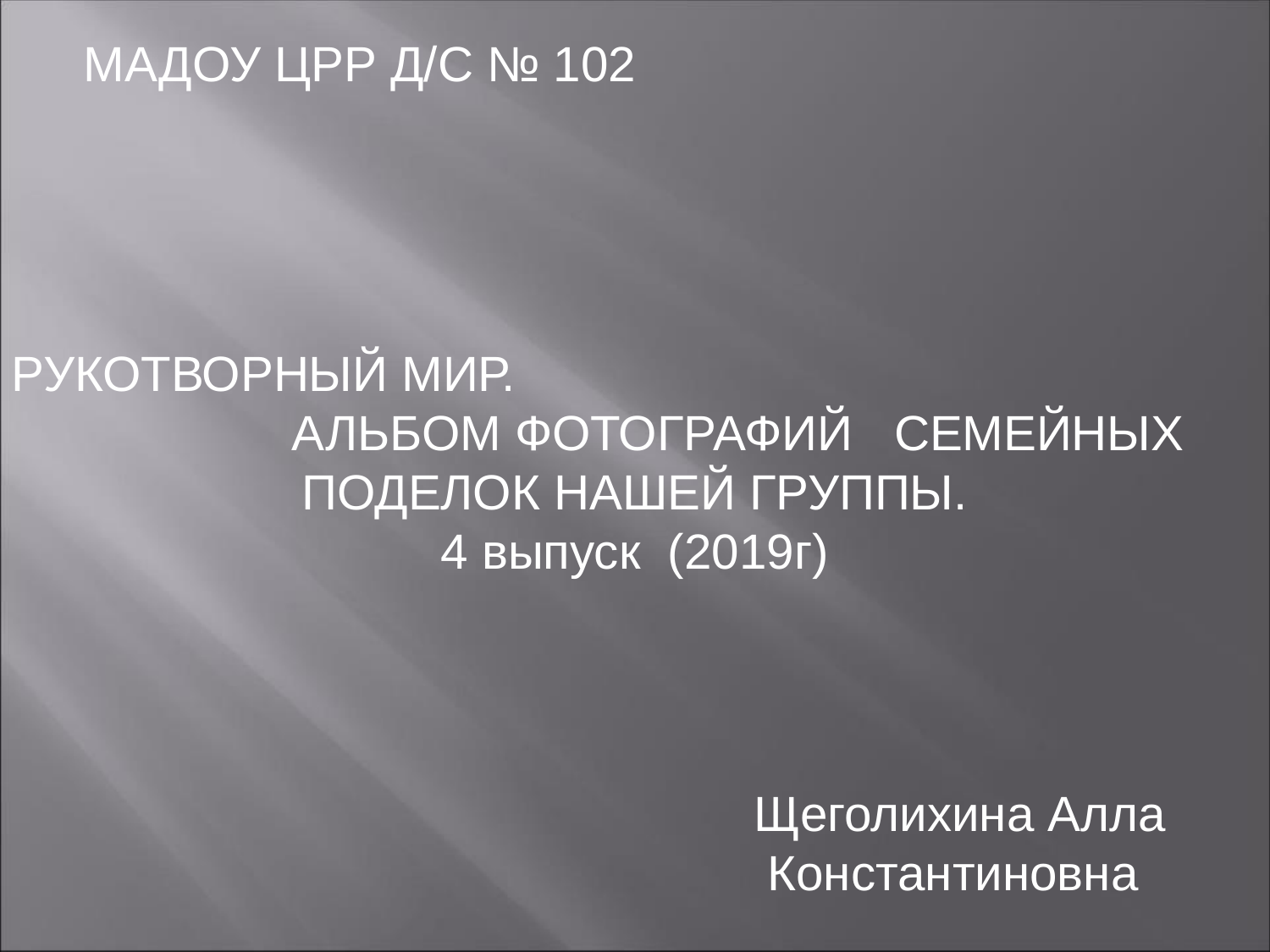

МАДОУ ЦРР Д/С № 102
РУКОТВОРНЫЙ МИР.                                                                      АЛЬБОМ ФОТОГРАФИЙ   СЕМЕЙНЫХ ПОДЕЛОК НАШЕЙ ГРУППЫ.
4 выпуск  (2019г)
Щеголихина Алла Константиновна